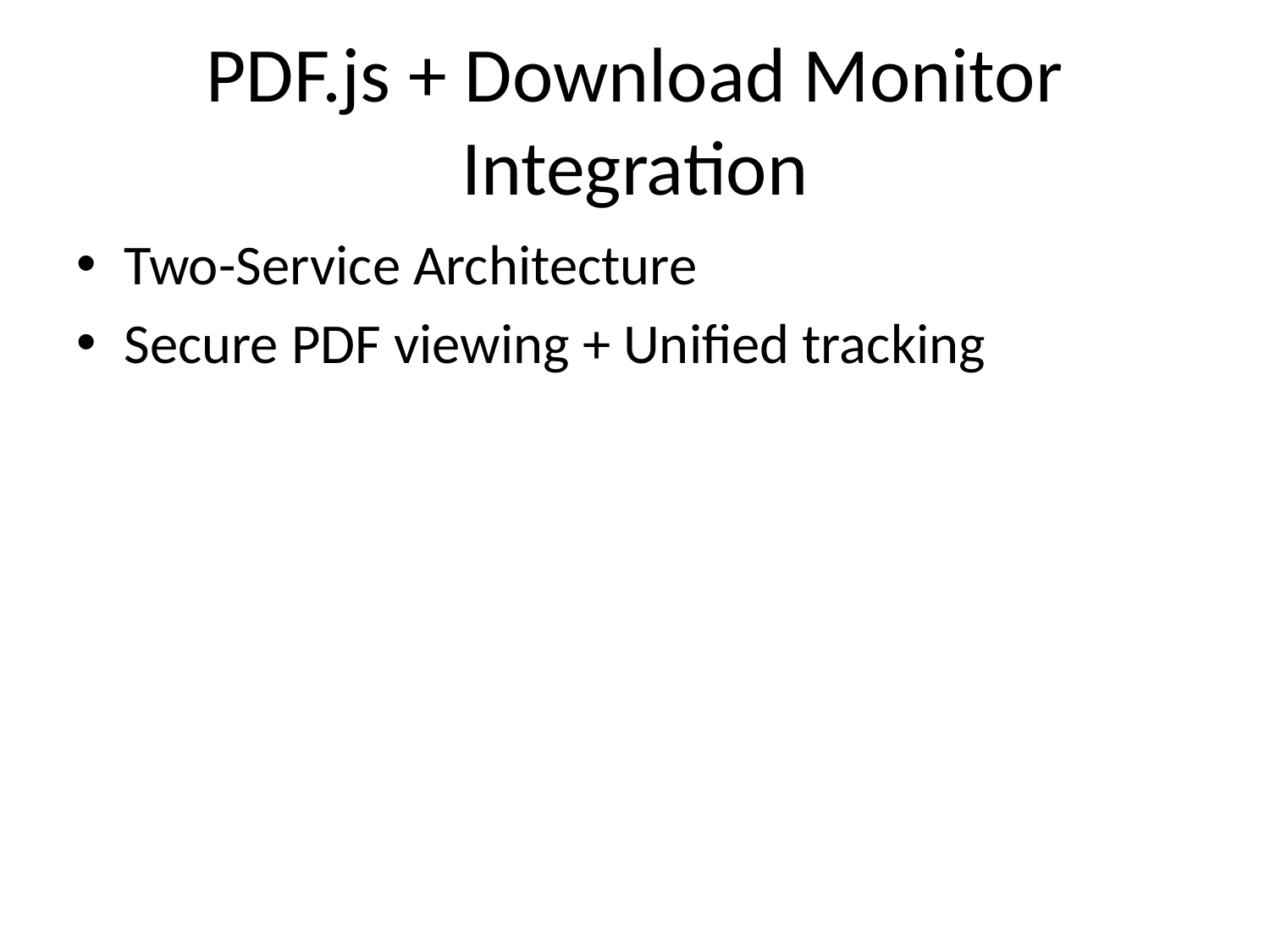

# PDF.js + Download Monitor Integration
Two-Service Architecture
Secure PDF viewing + Unified tracking